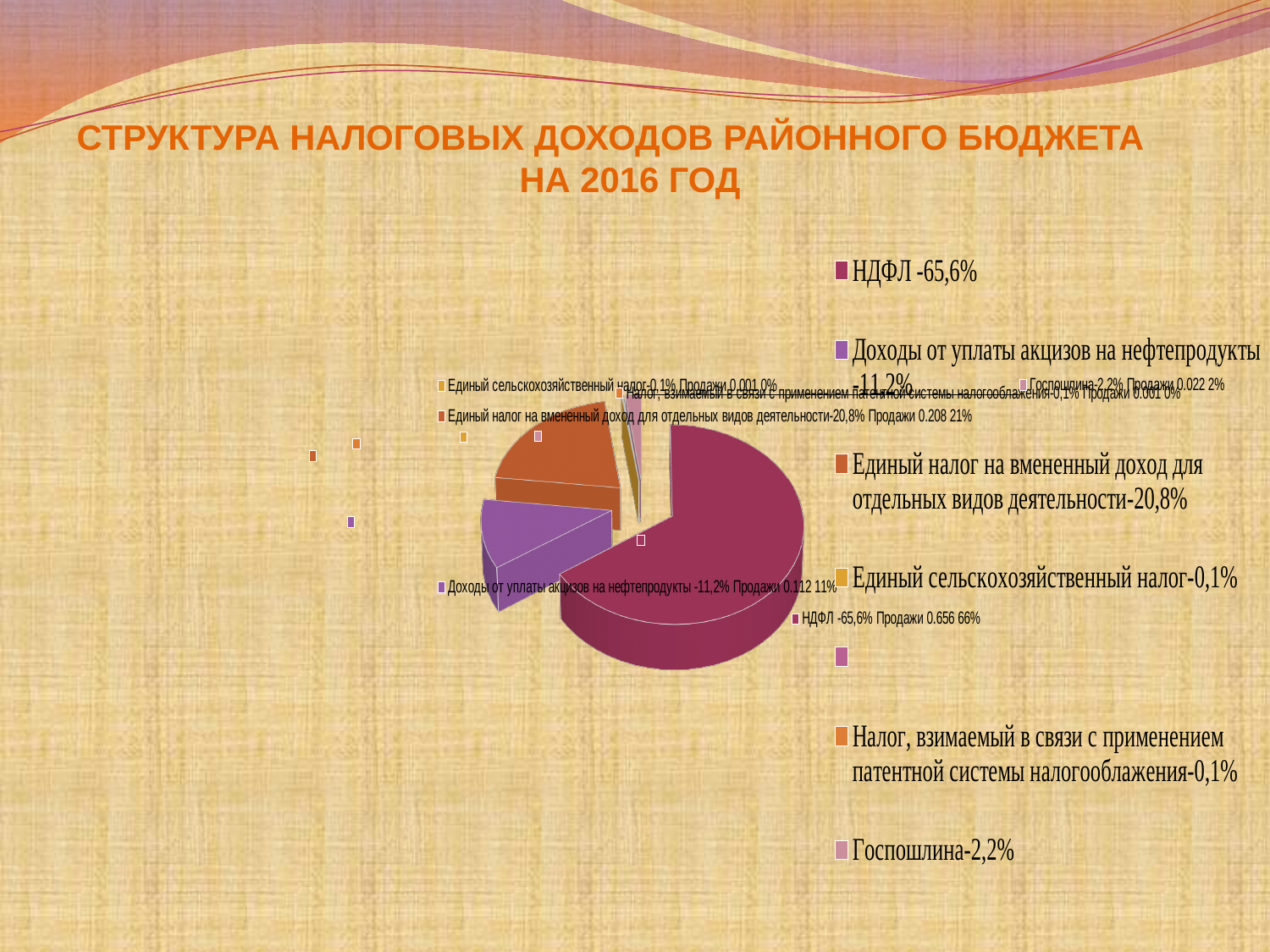

СТРУКТУРА НАЛОГОВЫХ ДОХОДОВ РАЙОННОГО БЮДЖЕТА     НА 2016 ГОД

[unsupported chart]